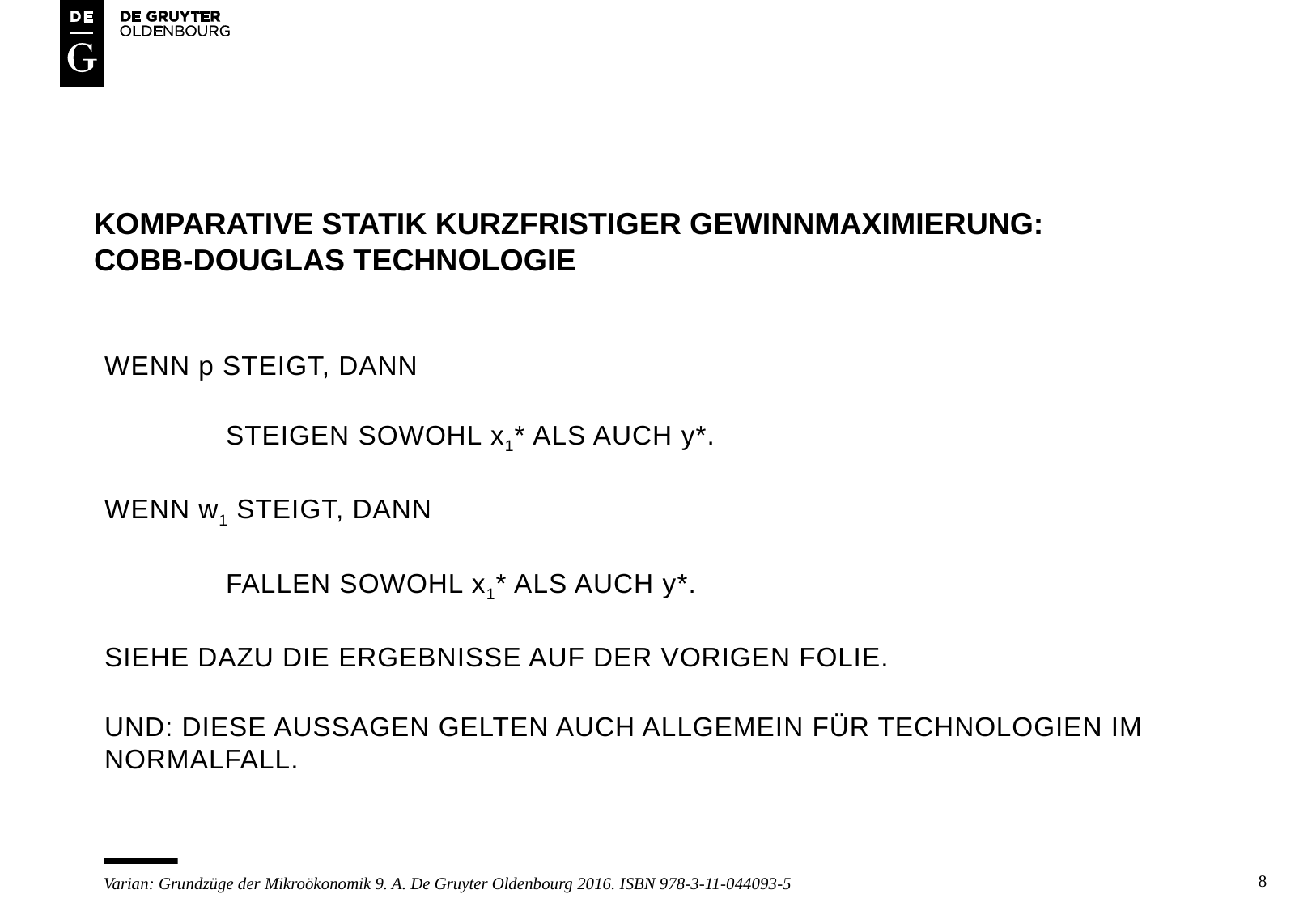

# KOMPARATIVE STATIK KURZFRISTIGER GEWINNMAXIMIERUNG: Cobb-Douglas technologie
Wenn p steigt, dann
	steigen sowohl x1* als auch y*.
Wenn w1 steigt, dann
	fallen sowohl x1* als auch y*.
Siehe dazu die ergebnisse auf der vorigen folie.
Und: diese aussagen gelten auch allgemein für technologien im normalfall.
8
Varian: Grundzüge der Mikroökonomik 9. A. De Gruyter Oldenbourg 2016. ISBN 978-3-11-044093-5